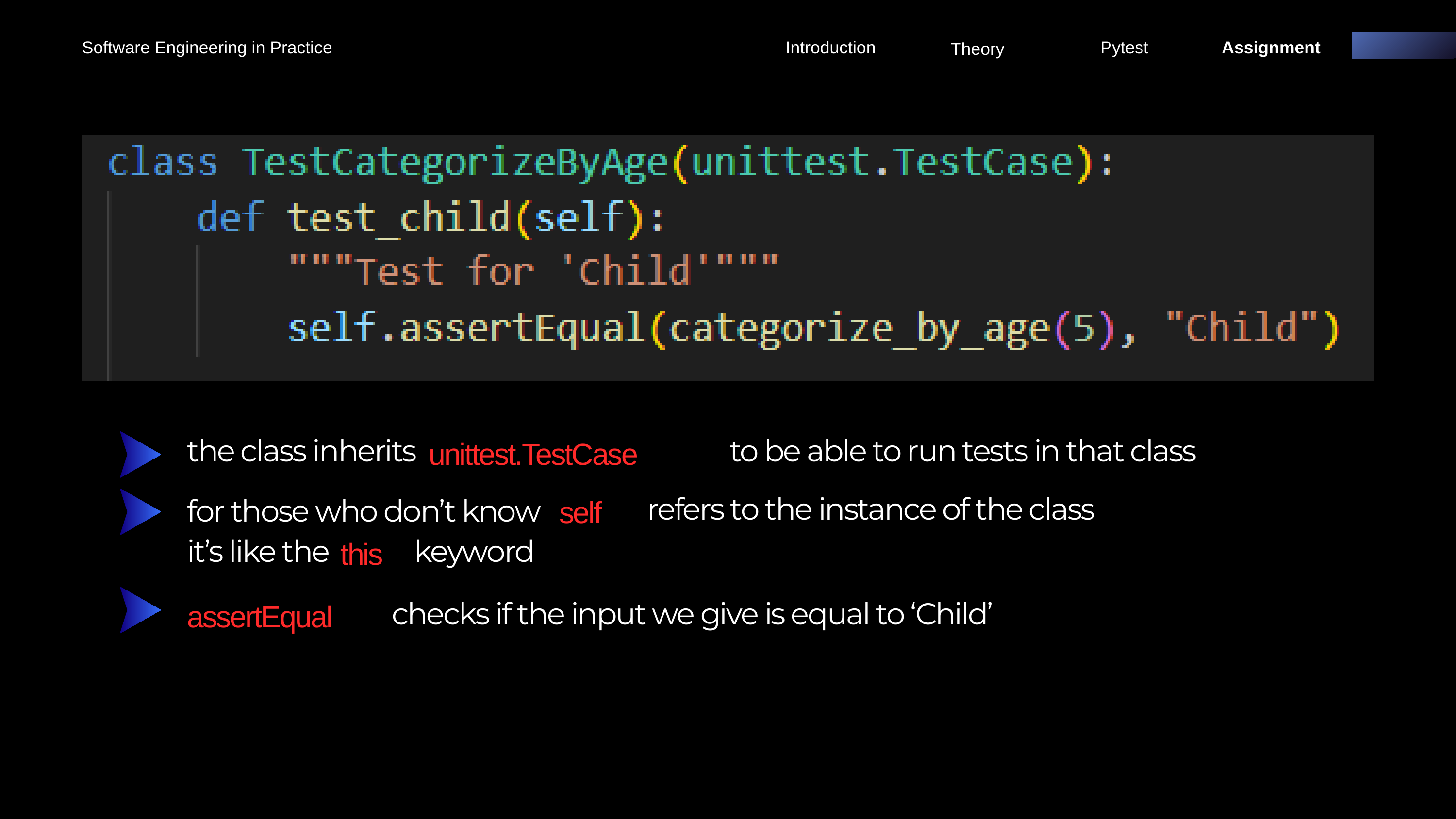

Software Engineering in Practice
Introduction
Pytest
Assignment
Theory

the class inherits
to be able to run tests in that class
unittest.TestCase

refers to the instance of the class
for those who don’t know
self
it’s like the             keyword
this

checks if the input we give is equal to ‘Child’
assertEqual